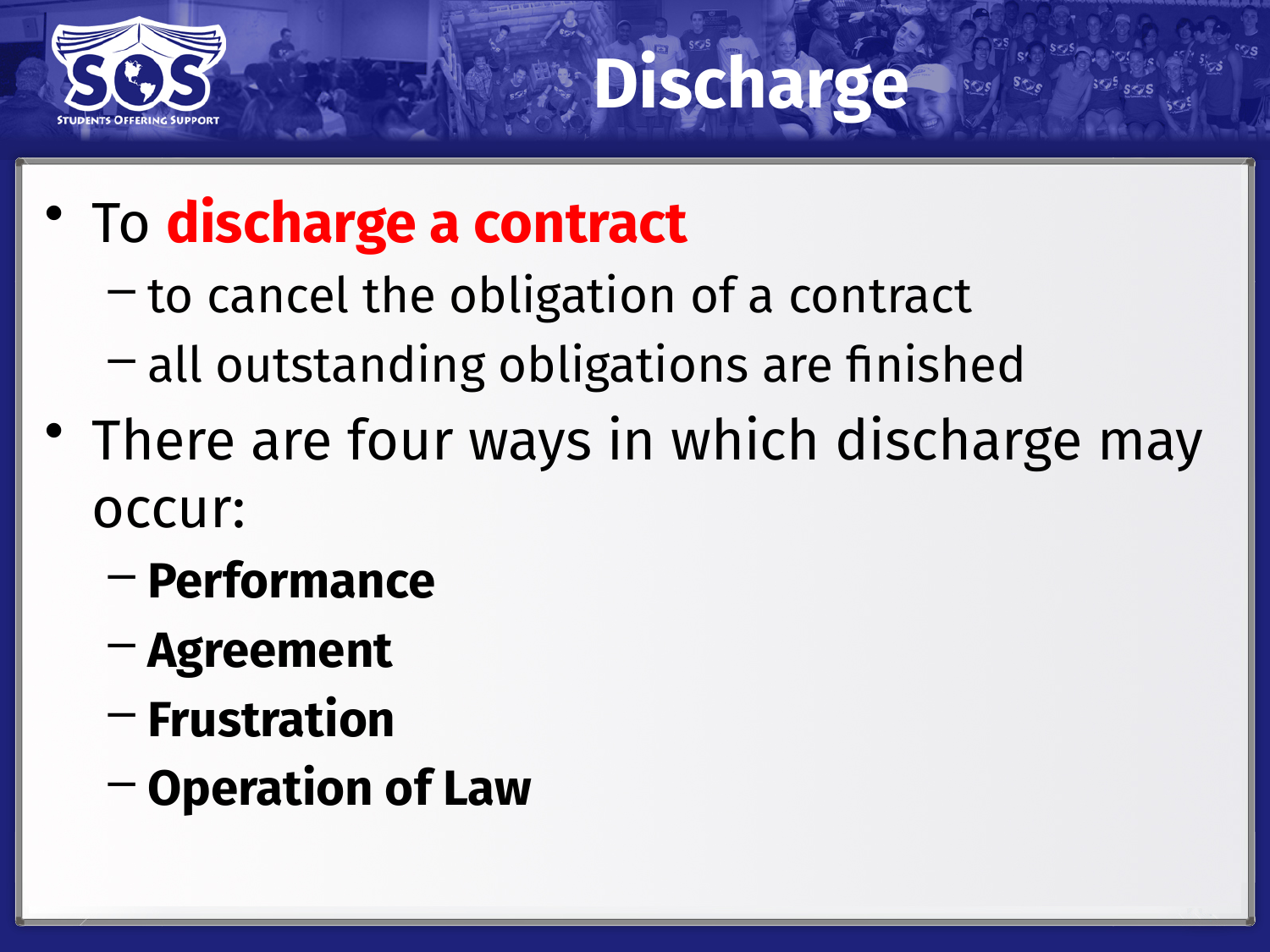

# Discharge
To discharge a contract
to cancel the obligation of a contract
all outstanding obligations are finished
There are four ways in which discharge may occur:
Performance
Agreement
Frustration
Operation of Law